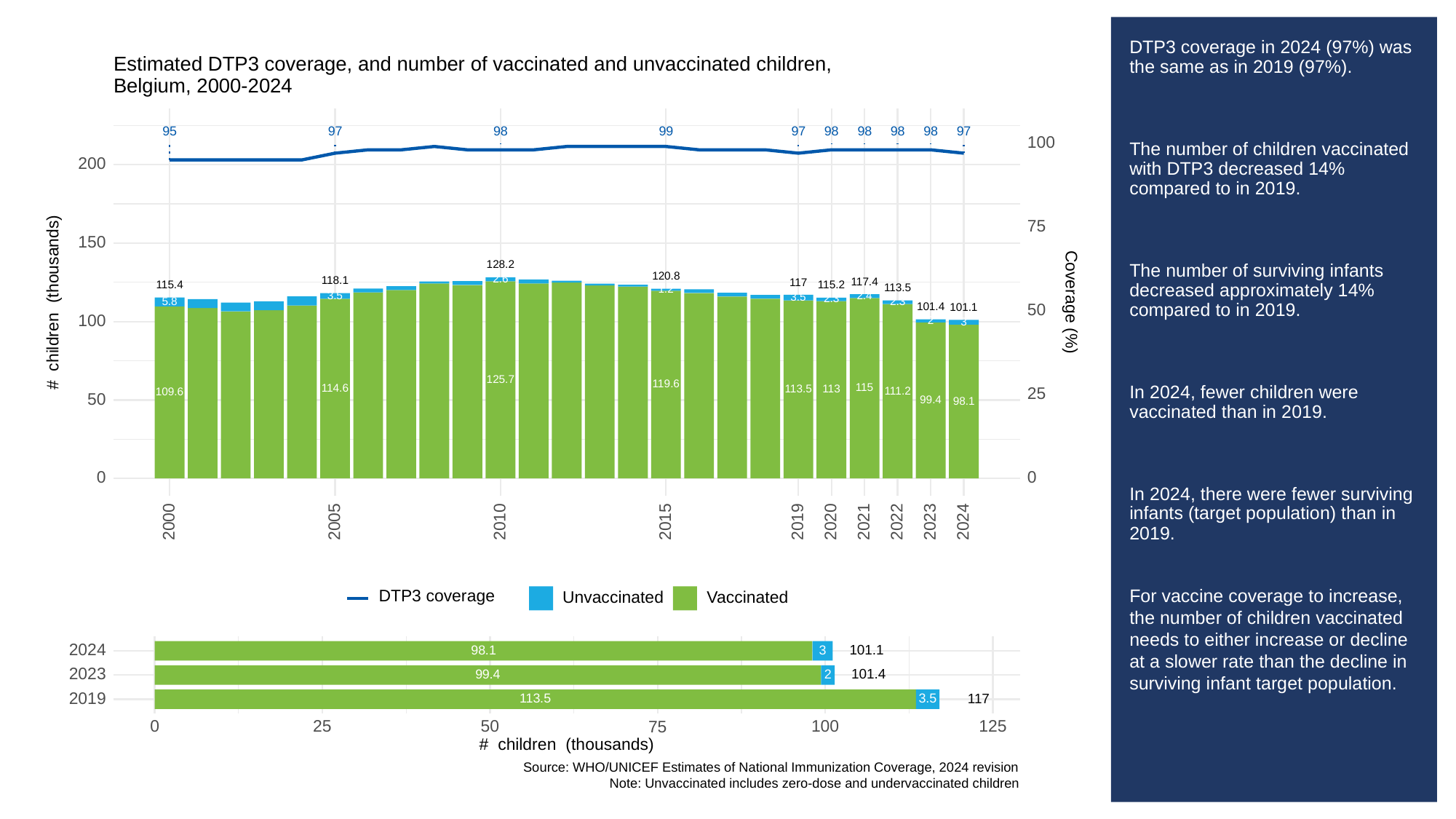

# DTP3 coverage in 2024 (97%) was the same as in 2019 (97%).

The number of children vaccinated with DTP3 decreased 14% compared to in 2019.

The number of surviving infants decreased approximately 14% compared to in 2019.

In 2024, fewer children were vaccinated than in 2019.

In 2024, there were fewer surviving infants (target population) than in 2019.

For vaccine coverage to increase, the number of children vaccinated needs to either increase or decline at a slower rate than the decline in surviving infant target population.

Estimated DTP3 coverage, and number of vaccinated and unvaccinated children,
Belgium, 2000-2024

95
97
98
99
97
98
98
98
98
97
100

200

75
150

128.2
120.8
2.6
118.1

117.4
117

115.4

115.2

113.5

1.2

3.5
2.4

3.5

#  children  (thousands)
Coverage (%)

2.3

5.8

2.3

101.4
101.1

50

100
2
3

125.7
119.6
115
114.6
113.5
113
111.2
109.6
25
50
99.4
98.1

0
0

2023
2000
2005
2010
2015
2019
2020
2021
2022
2024

DTP3 coverage
Unvaccinated
Vaccinated

2024
101.1
3
98.1

2023
101.4
99.4
2

2019
117
113.5
3.5

0
25
50
100
125
75
#  children  (thousands)
Source: WHO/UNICEF Estimates of National Immunization Coverage, 2024 revision
Note: Unvaccinated includes zero-dose and undervaccinated children